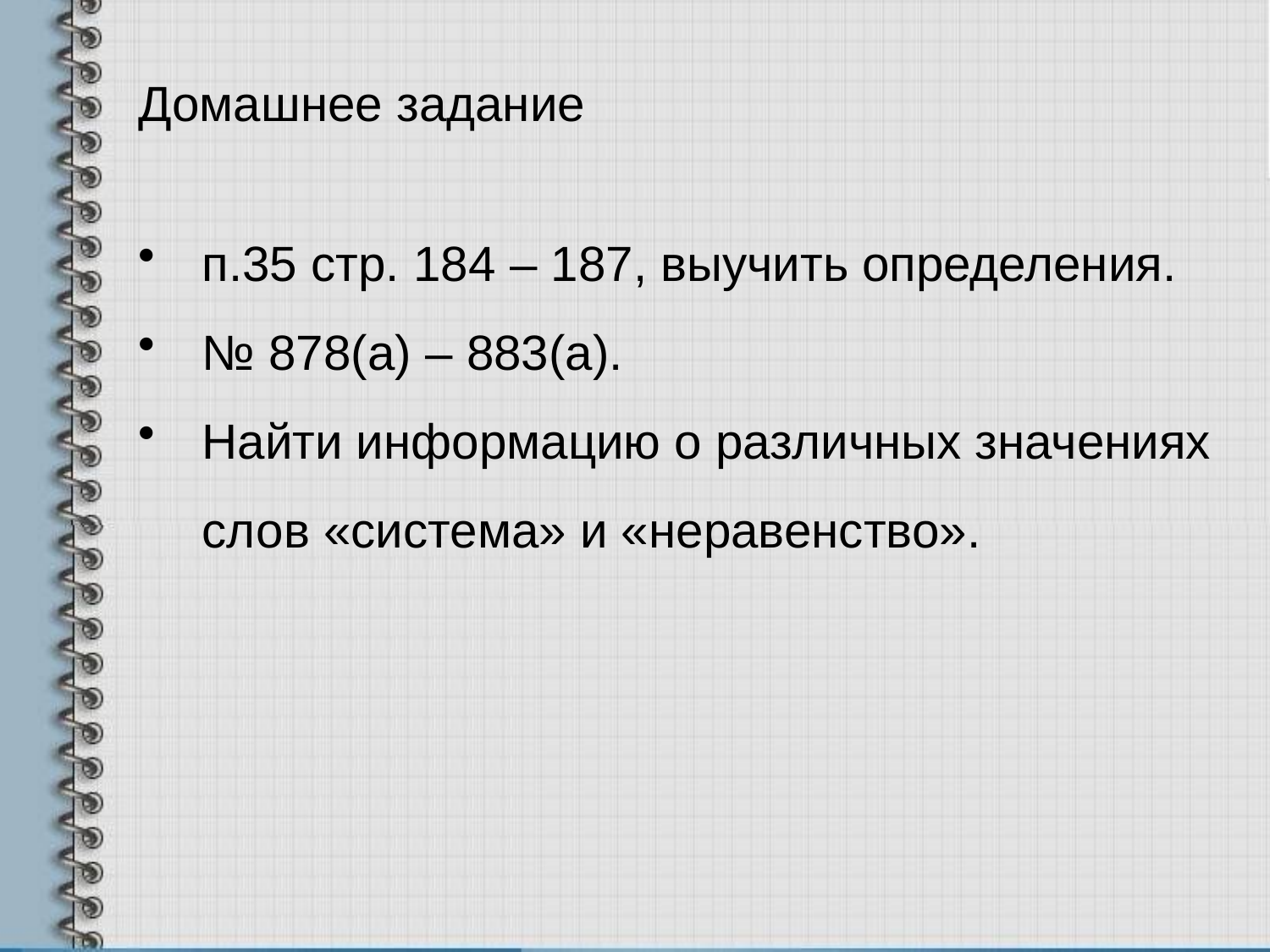

Домашнее задание
п.35 стр. 184 – 187, выучить определения.
№ 878(а) – 883(а).
Найти информацию о различных значениях слов «система» и «неравенство».